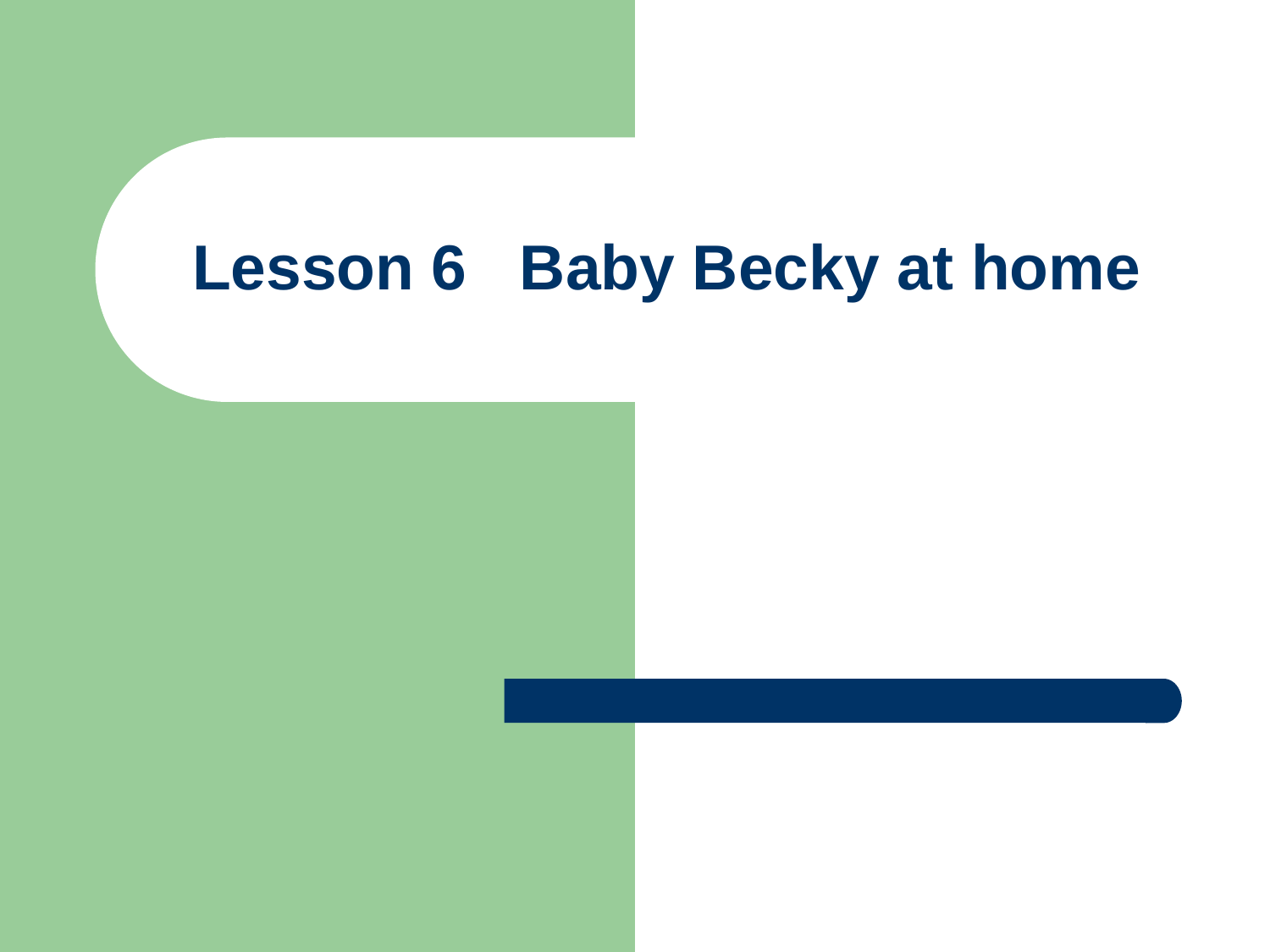

# Lesson 6   Baby Becky at home